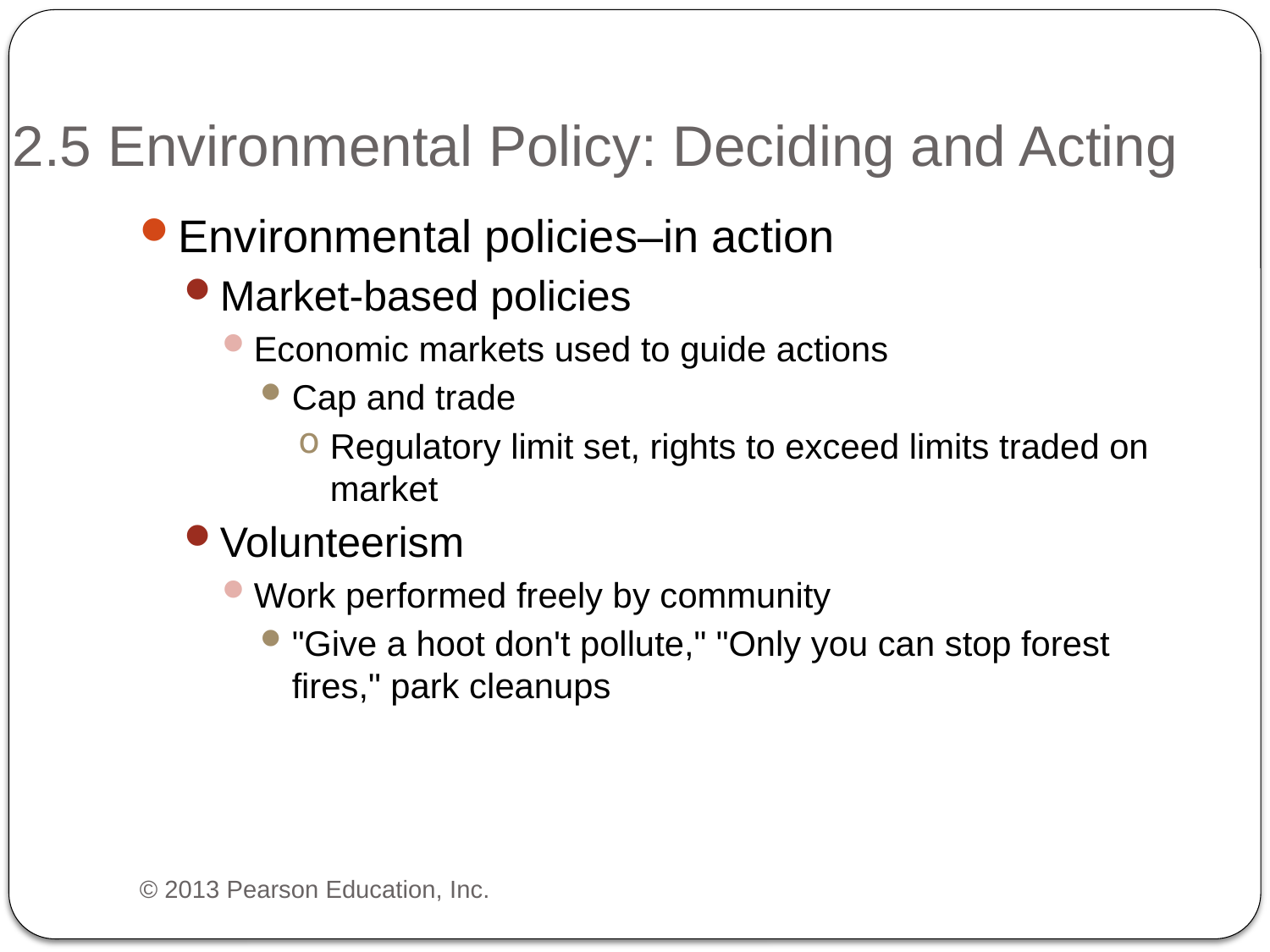

# 2.5 Environmental Policy: Deciding and Acting
Environmental policies–in action
Market-based policies
Economic markets used to guide actions
Cap and trade
Regulatory limit set, rights to exceed limits traded on market
Volunteerism
Work performed freely by community
"Give a hoot don't pollute," "Only you can stop forest fires," park cleanups
© 2013 Pearson Education, Inc.